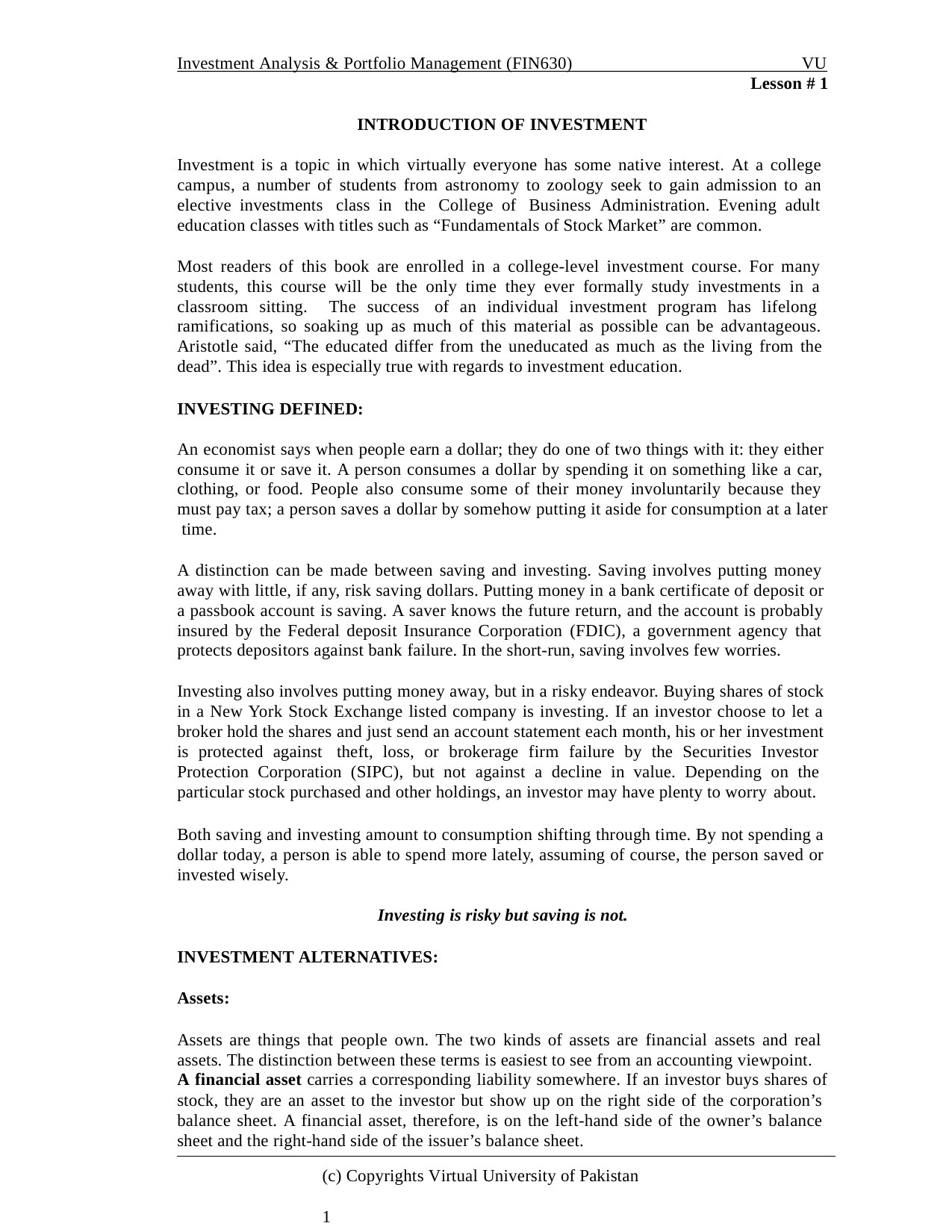

Investment Analysis & Portfolio Management (FIN630)
VU
Lesson # 1

INTRODUCTION OF INVESTMENT

Investment is a topic in which virtually everyone has some native interest. At a college  campus, a number of students from astronomy to zoology seek to gain admission to an  elective investments class in the College of Business Administration. Evening adult  education classes with titles such as “Fundamentals of Stock Market” are common.

Most readers of this book are enrolled in a college-level investment course. For many  students, this course will be the only time they ever formally study investments in a  classroom sitting.  The success of an individual investment program has lifelong  ramifications, so soaking up as much of this material as possible can be advantageous.  Aristotle said, “The educated differ from the uneducated as much as the living from the  dead”. This idea is especially true with regards to investment education.

INVESTING DEFINED:

An economist says when people earn a dollar; they do one of two things with it: they either  consume it or save it. A person consumes a dollar by spending it on something like a car,  clothing, or food. People also consume some of their money involuntarily because they  must pay tax; a person saves a dollar by somehow putting it aside for consumption at a later  time.

A distinction can be made between saving and investing. Saving involves putting money  away with little, if any, risk saving dollars. Putting money in a bank certificate of deposit or  a passbook account is saving. A saver knows the future return, and the account is probably  insured by the Federal deposit Insurance Corporation (FDIC), a government agency that  protects depositors against bank failure. In the short-run, saving involves few worries.

Investing also involves putting money away, but in a risky endeavor. Buying shares of stock  in a New York Stock Exchange listed company is investing. If an investor choose to let a  broker hold the shares and just send an account statement each month, his or her investment  is protected against theft, loss, or brokerage firm failure by the Securities Investor  Protection Corporation (SIPC), but not against a decline in value. Depending on the  particular stock purchased and other holdings, an investor may have plenty to worry about.

Both saving and investing amount to consumption shifting through time. By not spending a  dollar today, a person is able to spend more lately, assuming of course, the person saved or  invested wisely.

Investing is risky but saving is not.

INVESTMENT ALTERNATIVES:

Assets:

Assets are things that people own. The two kinds of assets are financial assets and real  assets. The distinction between these terms is easiest to see from an accounting viewpoint.
A financial asset carries a corresponding liability somewhere. If an investor buys shares of
stock, they are an asset to the investor but show up on the right side of the corporation’s  balance sheet. A financial asset, therefore, is on the left-hand side of the owner’s balance  sheet and the right-hand side of the issuer’s balance sheet.
(c) Copyrights Virtual University of Pakistan	1